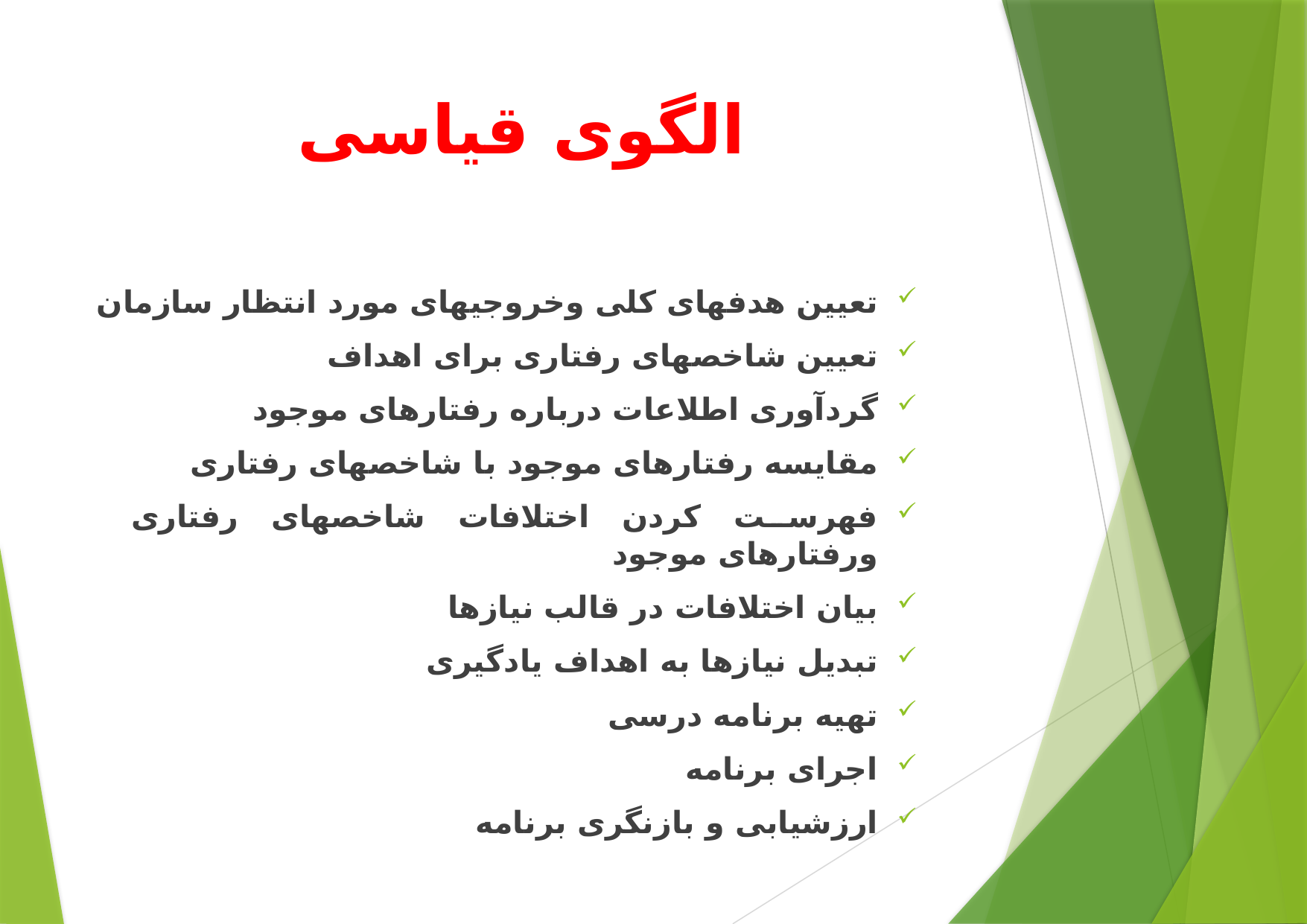

الگوی قیاسی

تعیین هدفهای کلی وخروجیهای مورد انتظار سازمان
تعیین شاخصهای رفتاری برای اهداف
گردآوری اطلاعات درباره رفتارهای موجود
مقایسه رفتارهای موجود با شاخصهای رفتاری
فهرست کردن اختلافات شاخصهای رفتاری  ورفتارهای موجود
بیان اختلافات در قالب نیازها
تبدیل نیازها به اهداف یادگیری
تهیه برنامه درسی
اجرای برنامه
ارزشیابی و بازنگری برنامه